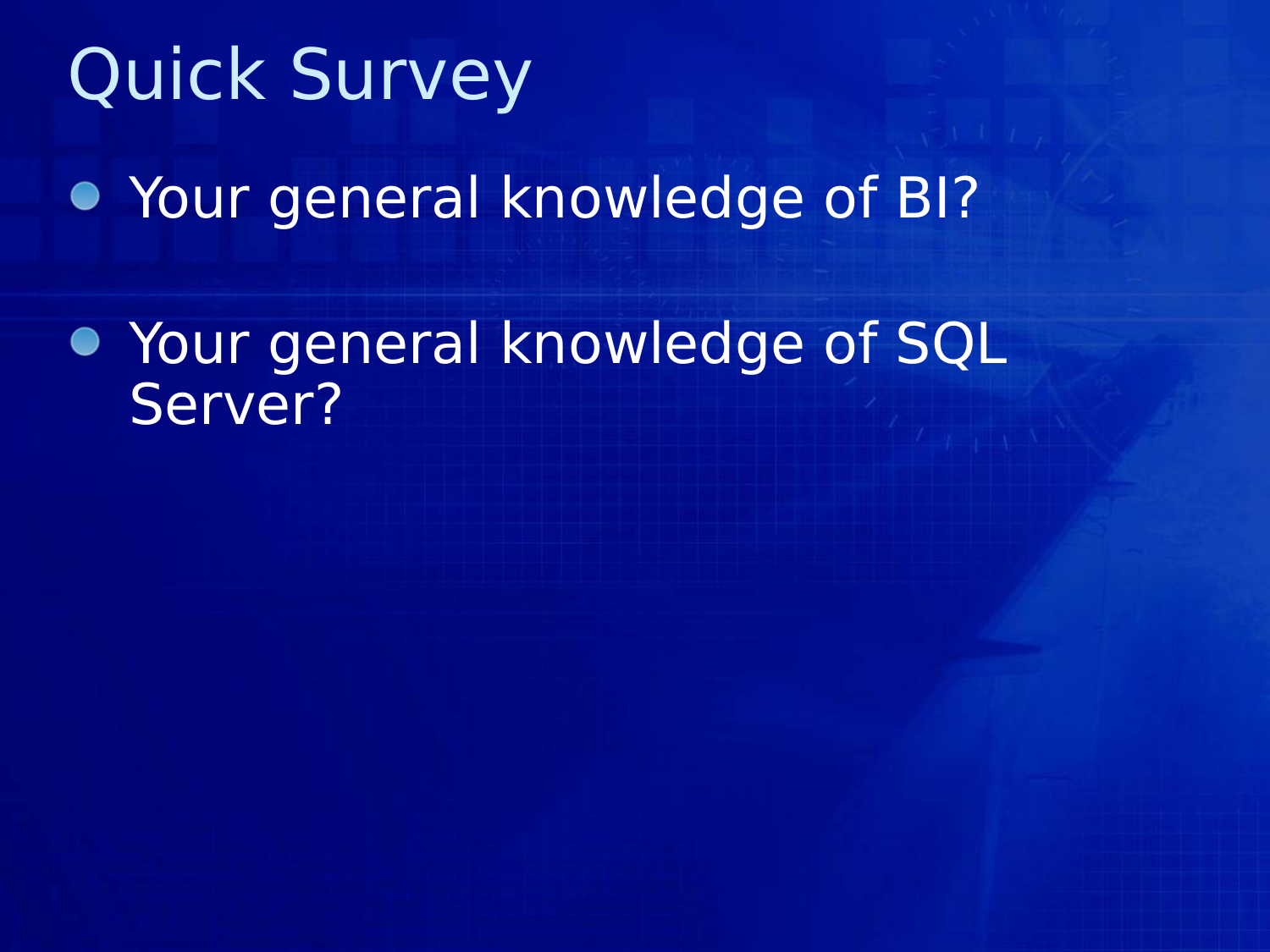

# Quick Survey
Your general knowledge of BI?
Your general knowledge of SQL Server?